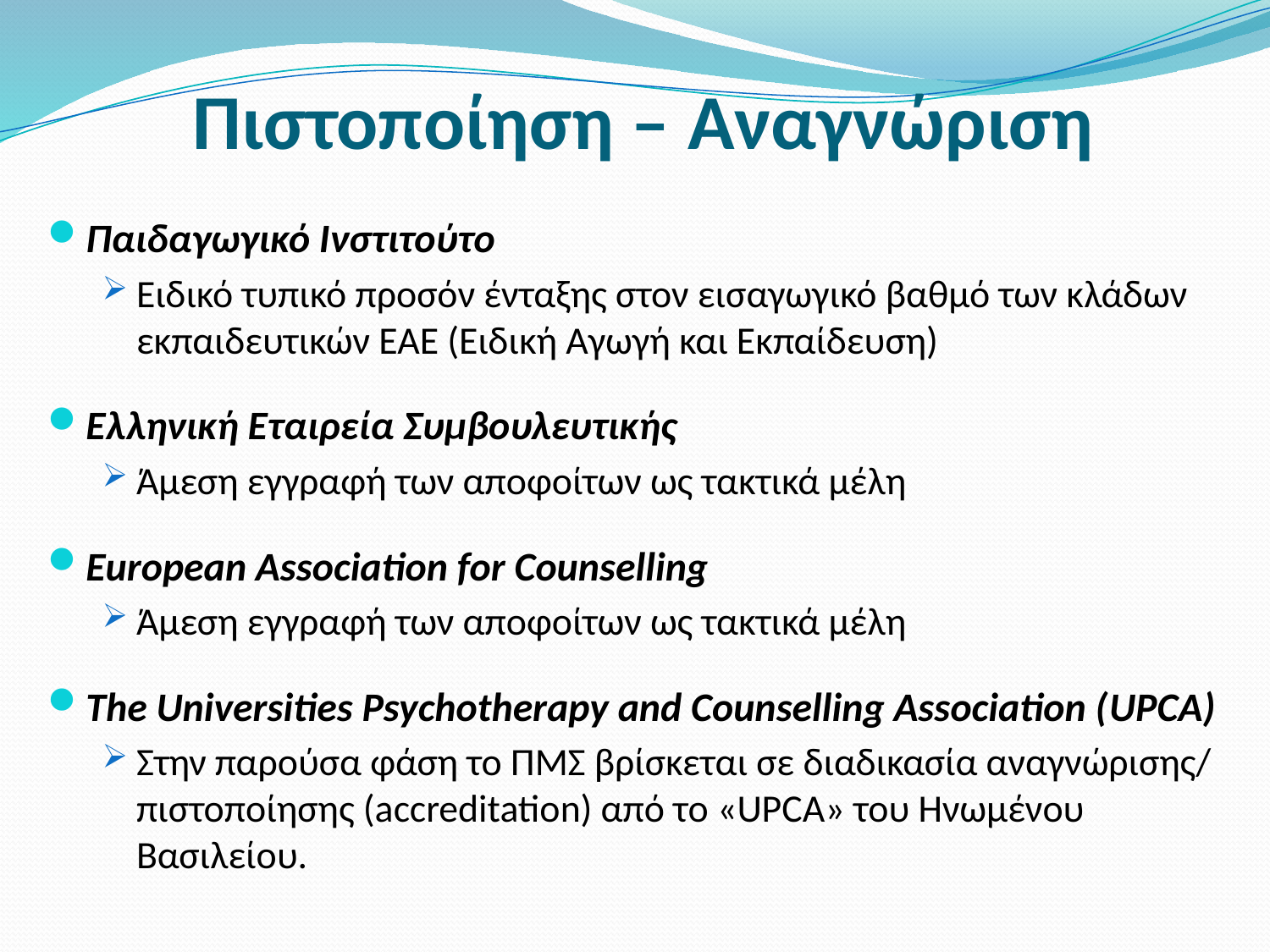

# Πιστοποίηση – Αναγνώριση
Παιδαγωγικό Ινστιτούτο
Ειδικό τυπικό προσόν ένταξης στον εισαγωγικό βαθμό των κλάδων εκπαιδευτικών ΕΑΕ (Ειδική Αγωγή και Εκπαίδευση)

Ελληνική Εταιρεία Συμβουλευτικής
Άμεση εγγραφή των αποφοίτων ως τακτικά μέλη

European Association for Counselling
Άμεση εγγραφή των αποφοίτων ως τακτικά μέλη

The Universities Psychotherapy and Counselling Association (UPCA)
Στην παρούσα φάση το ΠΜΣ βρίσκεται σε διαδικασία αναγνώρισης/ πιστοποίησης (accreditation) από το «UPCA» του Ηνωμένου Βασιλείου.